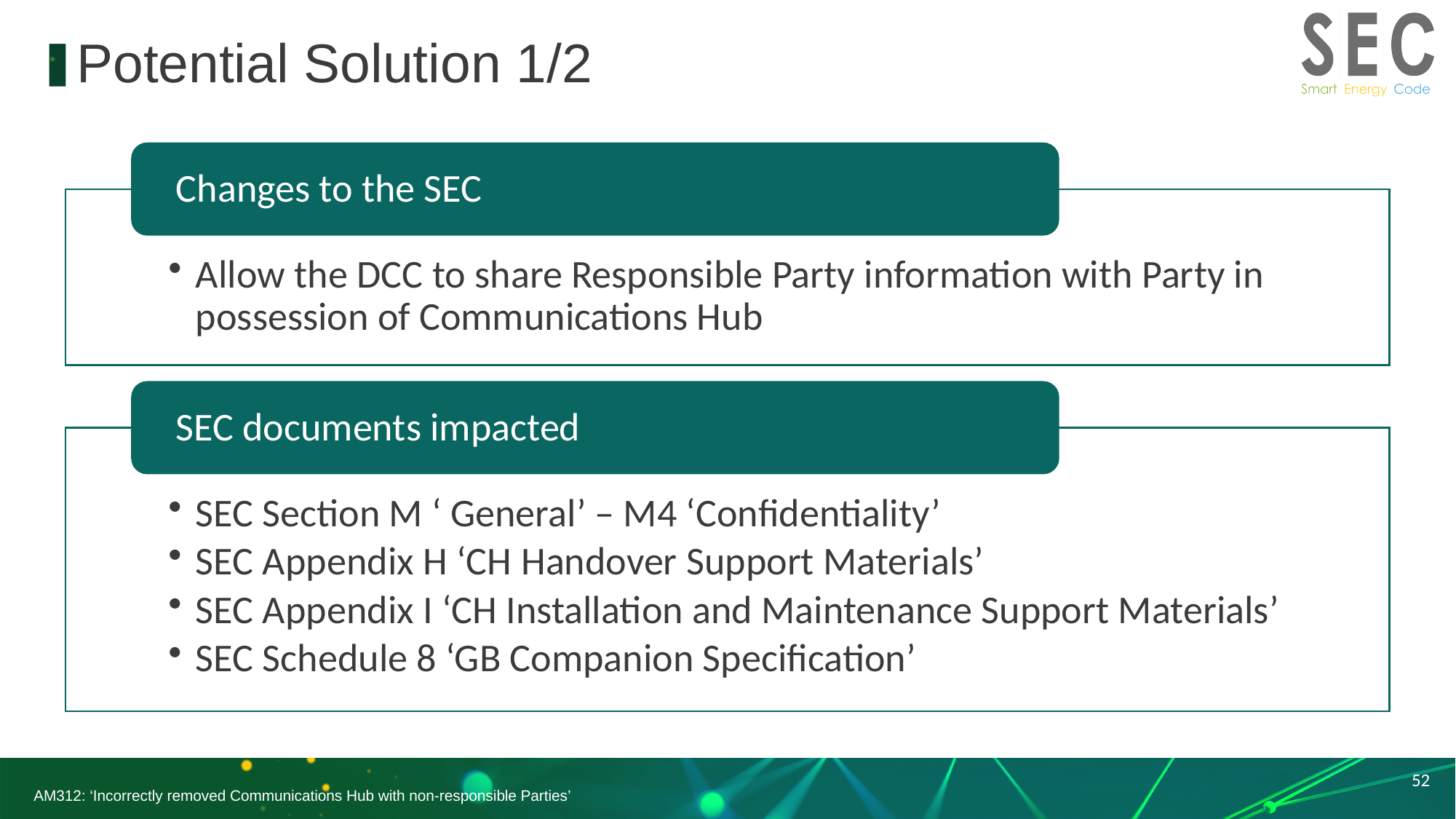

# Potential Solution 1/2
Allow the DCC to share Responsible Party information with Party in possession of Communications Hub
Changes to the SEC
SEC Section M ‘ General’ – M4 ‘Confidentiality’
SEC Appendix H ‘CH Handover Support Materials’
SEC Appendix I ‘CH Installation and Maintenance Support Materials’
SEC Schedule 8 ‘GB Companion Specification’
SEC documents impacted
52
AM312: ‘Incorrectly removed Communications Hub with non-responsible Parties’